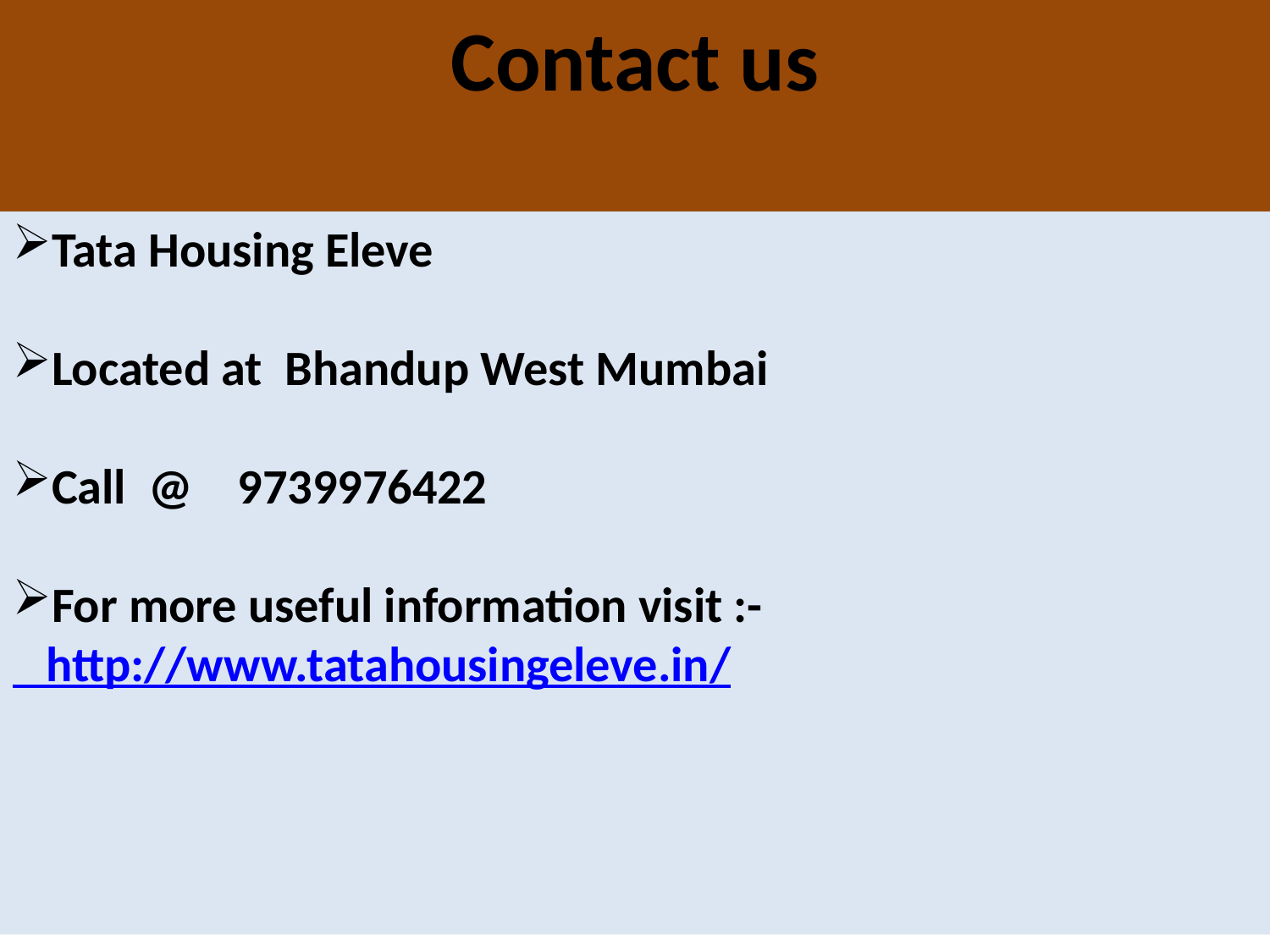

Contact us

Tata Housing Eleve

Located at  Bhandup West Mumbai

Call  @    9739976422

For more useful information visit :-
   http://www.tatahousingeleve.in/